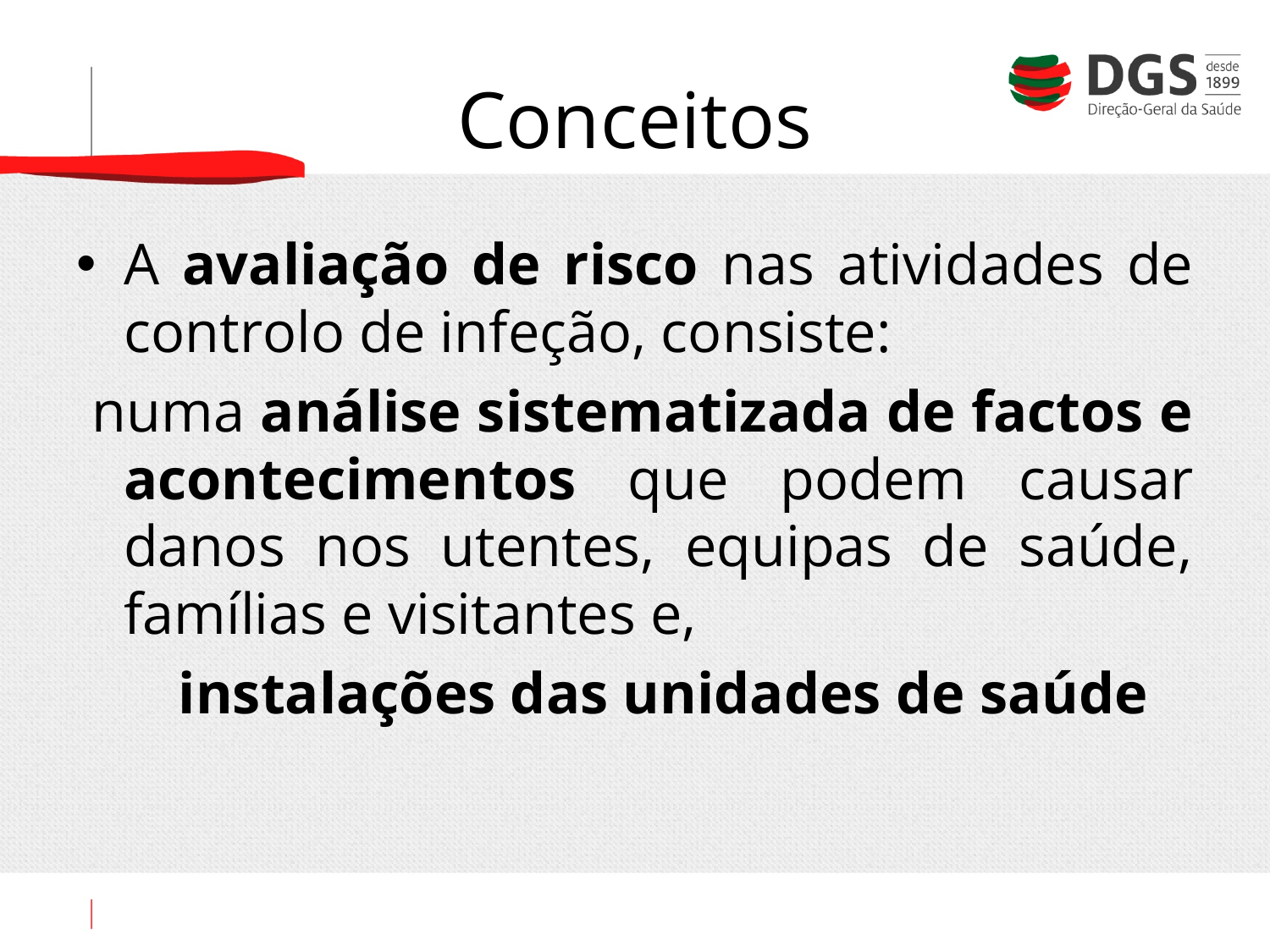

# Conceitos
A avaliação de risco nas atividades de controlo de infeção, consiste:
 numa análise sistematizada de factos e acontecimentos que podem causar danos nos utentes, equipas de saúde, famílias e visitantes e,
       instalações das unidades de saúde